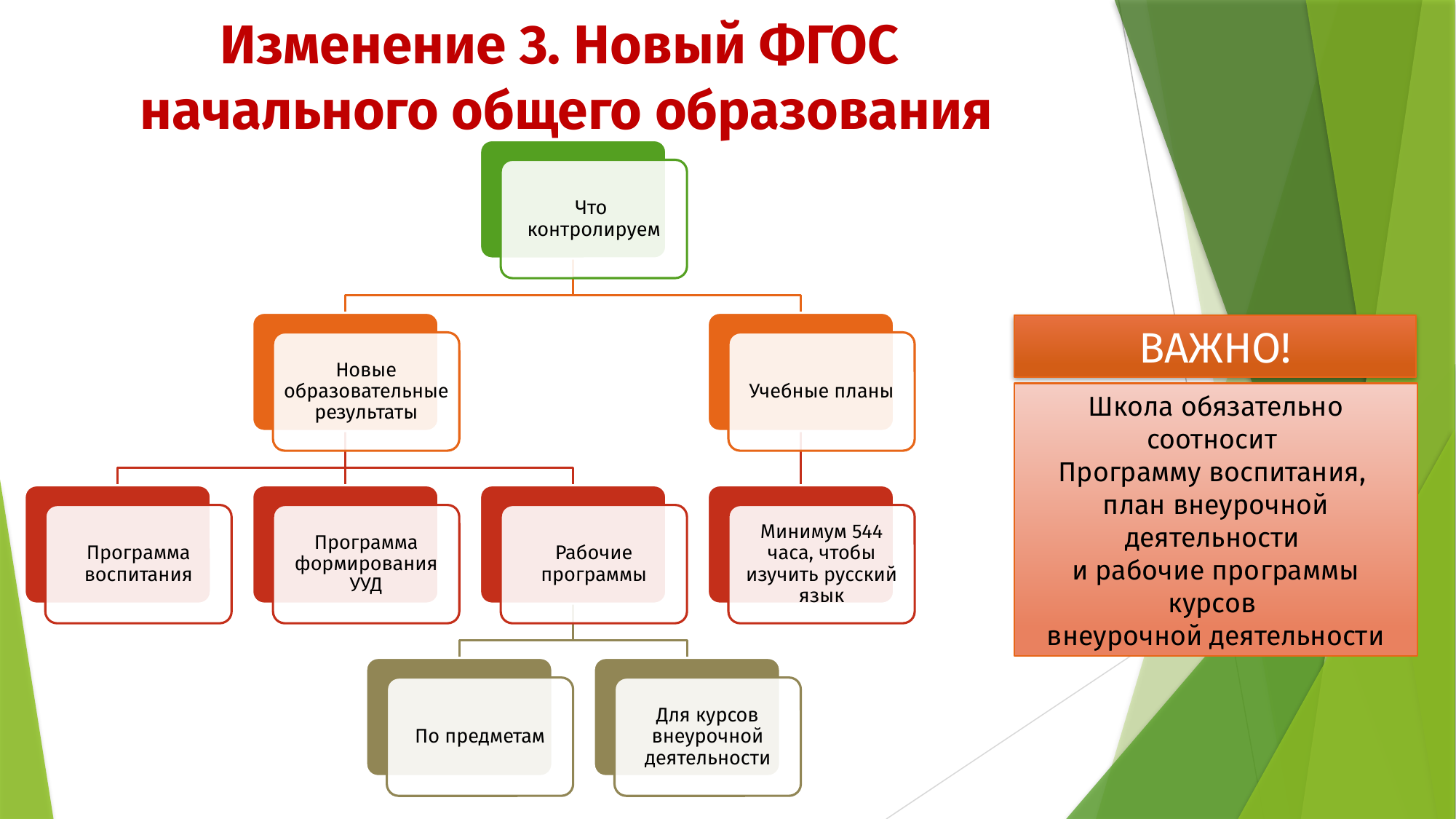

# Изменение 3. Новый ФГОС  начального общего образования
Что
контролируем
Новые образовательные результаты
Программа воспитания
Программа формирования УУД
Рабочие программы
По предметам
Для курсов внеурочной деятельности
Учебные планы
Минимум 544 часа, чтобы изучить русский язык
ВАЖНО!
Школа обязательно соотносит
Программу воспитания,
план внеурочной деятельности
и рабочие программы курсов 
внеурочной деятельности